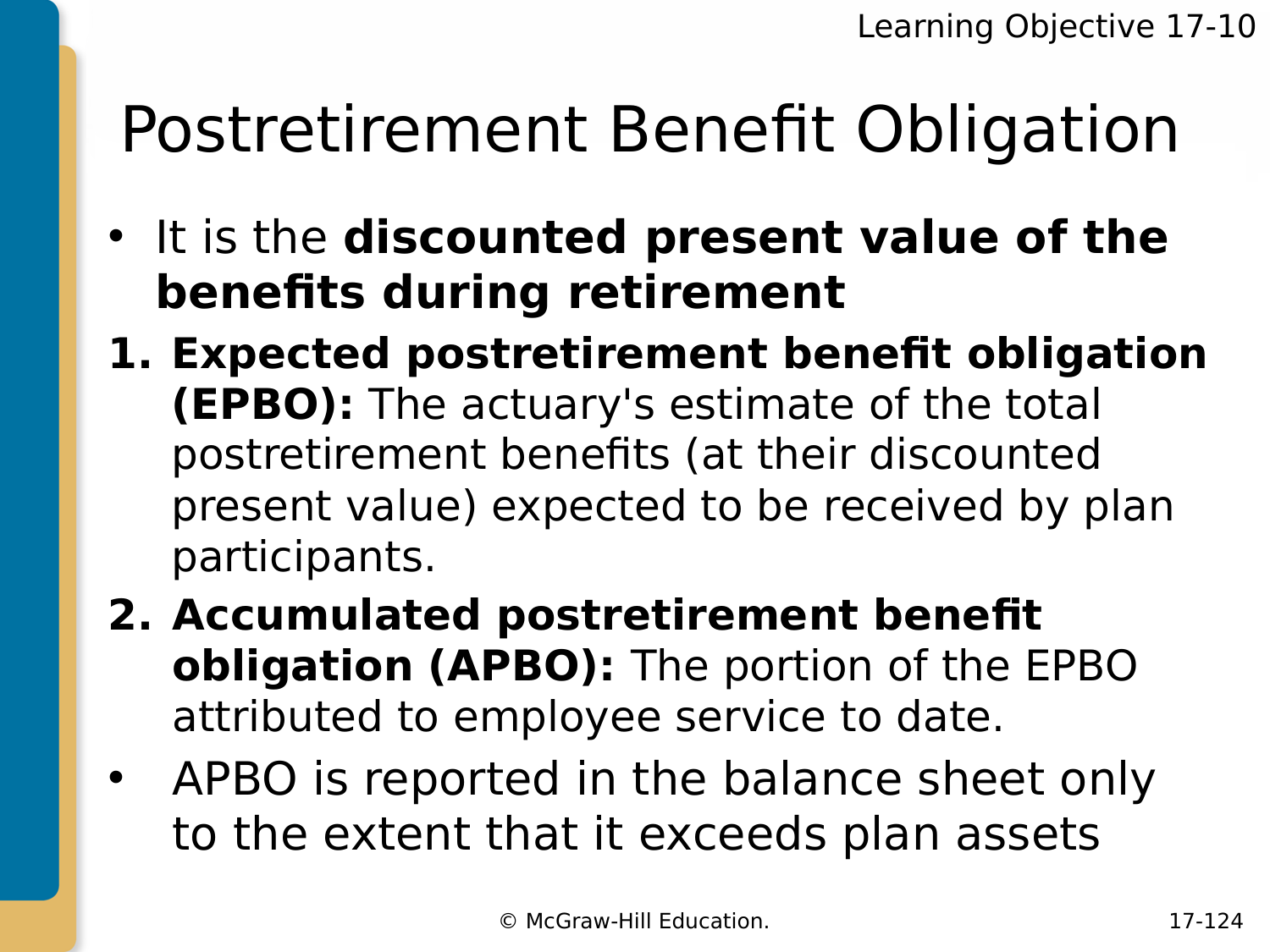

Learning Objective 17-10
# Postretirement Benefit Obligation
It is the discounted present value of the benefits during retirement
Expected postretirement benefit obligation (EPBO): The actuary's estimate of the total postretirement benefits (at their discounted present value) expected to be received by plan participants.
Accumulated postretirement benefit obligation (APBO): The portion of the EPBO attributed to employee service to date.
APBO is reported in the balance sheet only to the extent that it exceeds plan assets